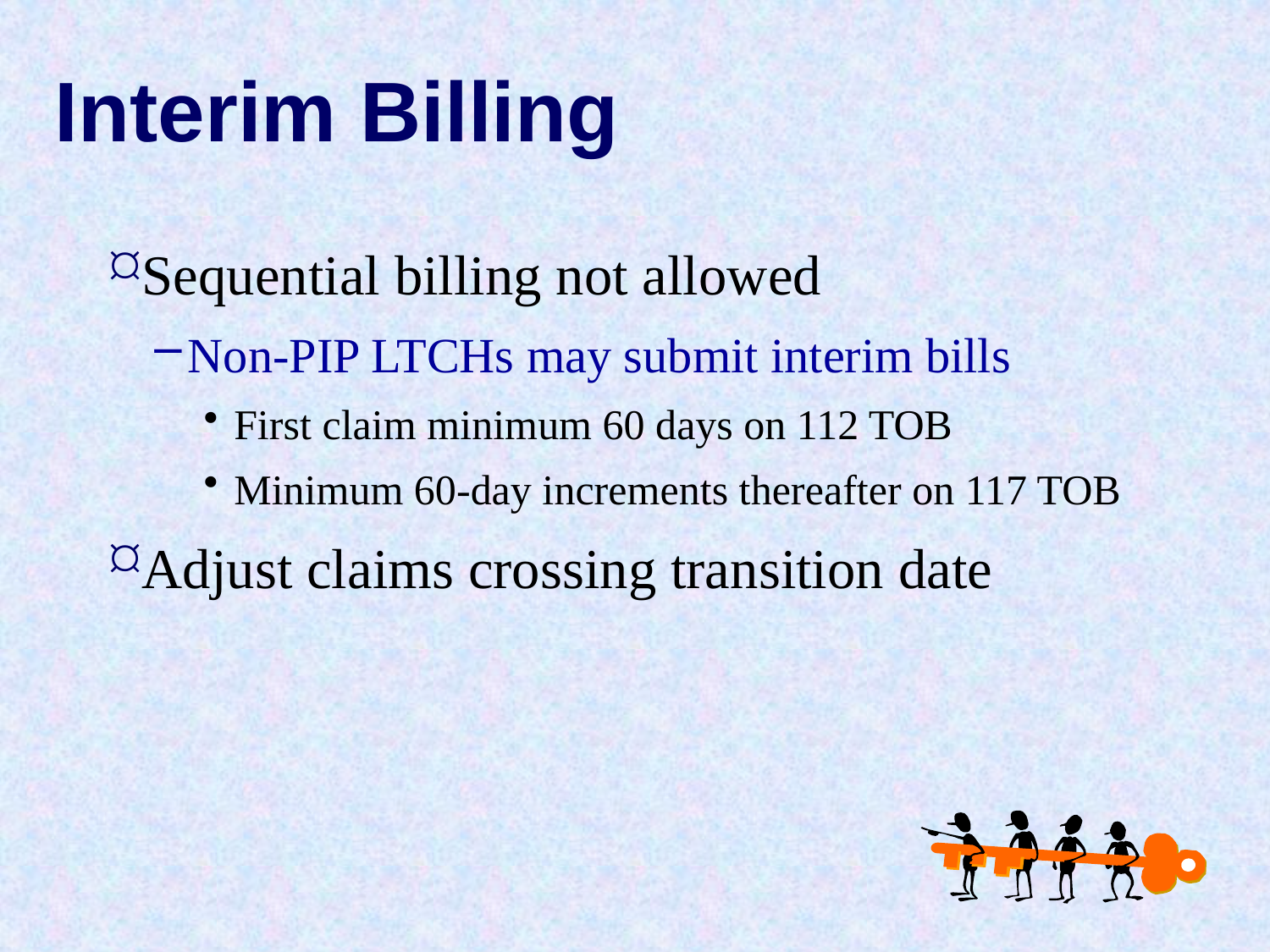

# Interim Billing
Sequential billing not allowed
Non-PIP LTCHs may submit interim bills
First claim minimum 60 days on 112 TOB
Minimum 60-day increments thereafter on 117 TOB
Adjust claims crossing transition date